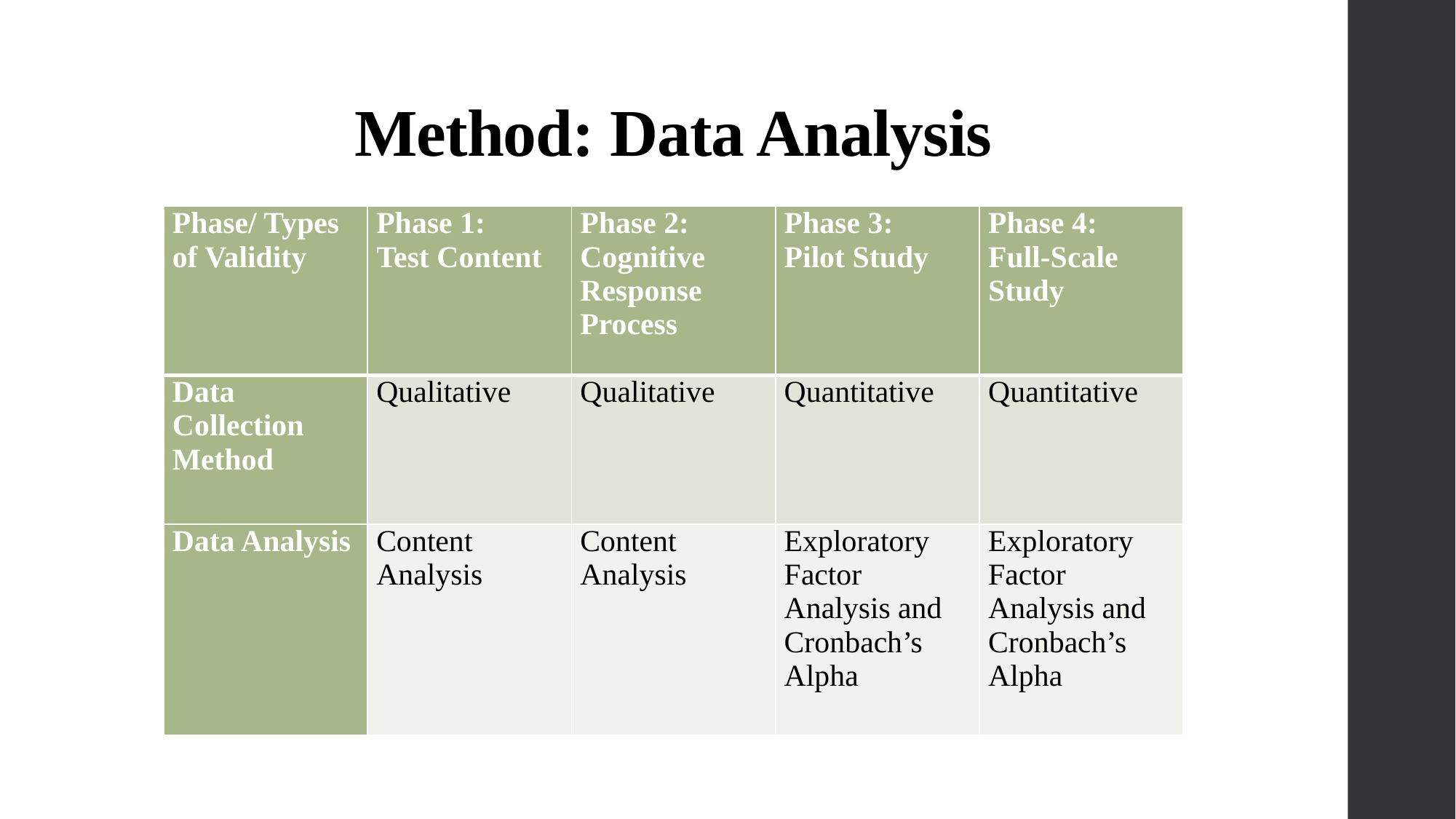

# Method: Data Analysis
| Phase/ Types of Validity | Phase 1: Test Content | Phase 2: Cognitive Response Process | Phase 3: Pilot Study | Phase 4: Full-Scale Study |
| --- | --- | --- | --- | --- |
| Data Collection Method | Qualitative | Qualitative | Quantitative | Quantitative |
| Data Analysis | Content Analysis | Content Analysis | Exploratory Factor Analysis and Cronbach’s Alpha | Exploratory Factor Analysis and Cronbach’s Alpha |